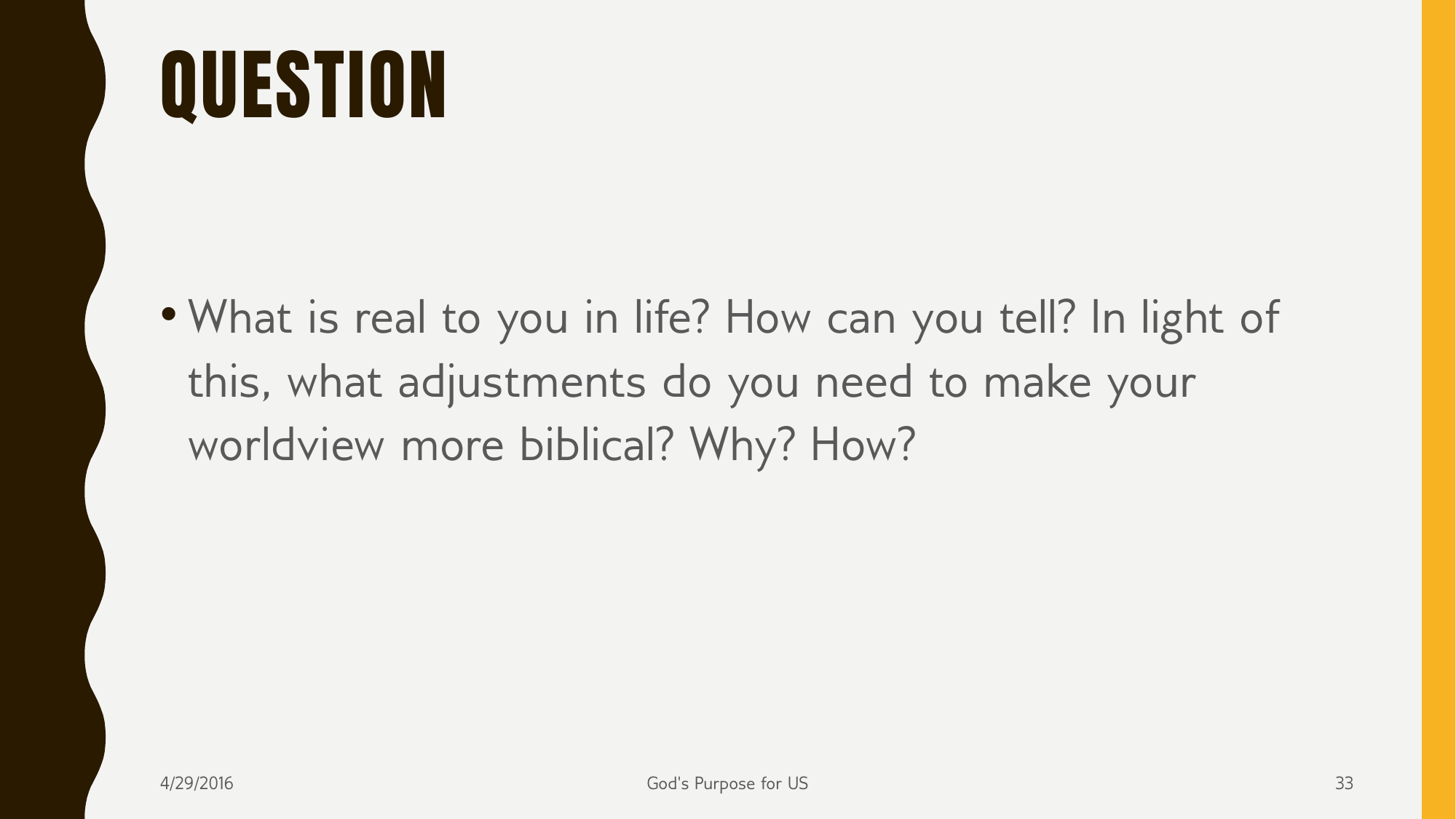

# Question
What is real to you in life? How can you tell? In light of this, what adjustments do you need to make your worldview more biblical? Why? How?

4/29/2016
God's Purpose for US
33